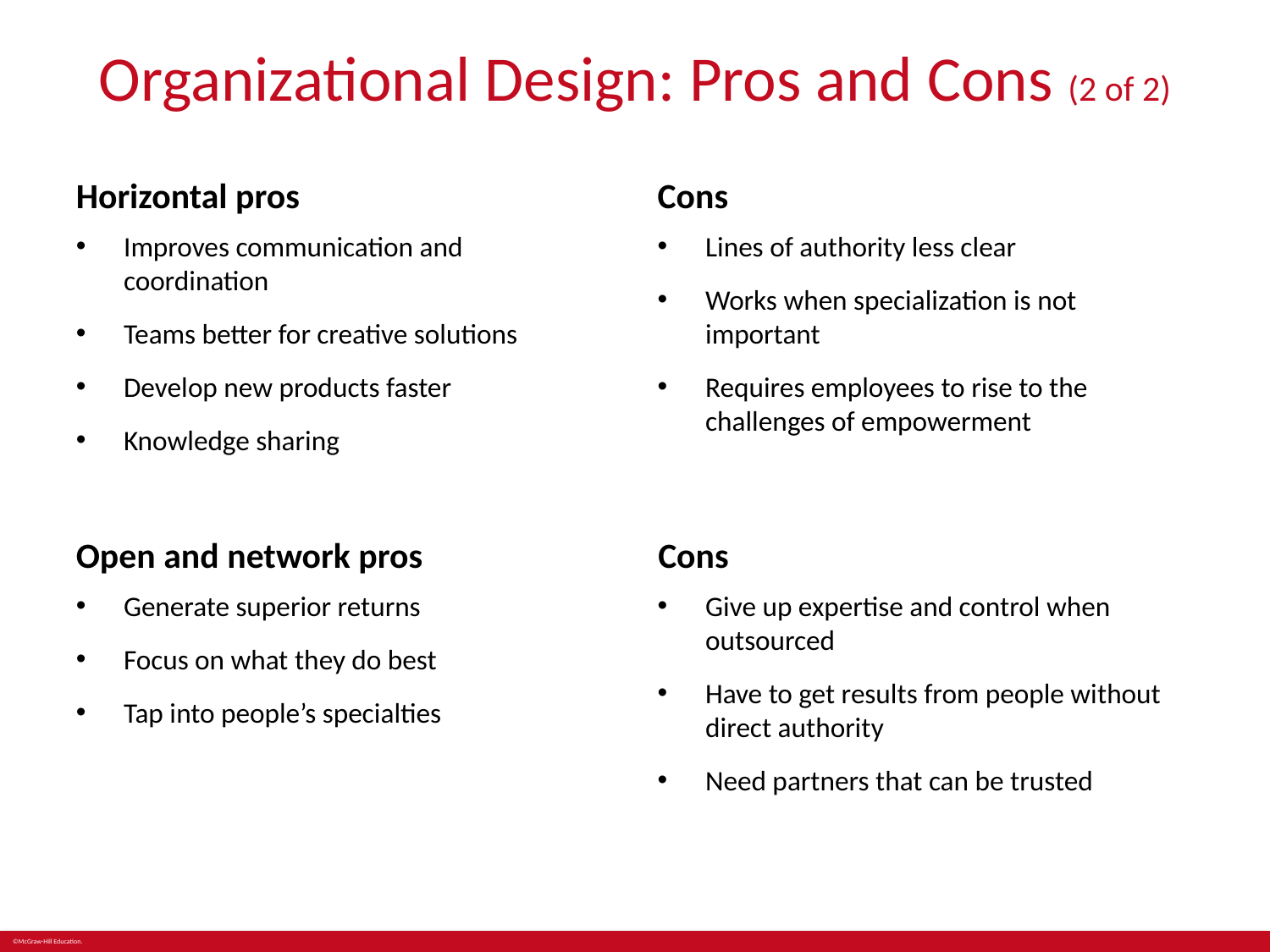

# Organizational Design: Pros and Cons (2 of 2)
Horizontal pros
Cons
Improves communication and coordination
Teams better for creative solutions
Develop new products faster
Knowledge sharing

Lines of authority less clear
Works when specialization is not important
Requires employees to rise to the challenges of empowerment

Open and network pros
Cons
Generate superior returns
Focus on what they do best
Tap into people’s specialties
Give up expertise and control when outsourced
Have to get results from people without direct authority
Need partners that can be trusted